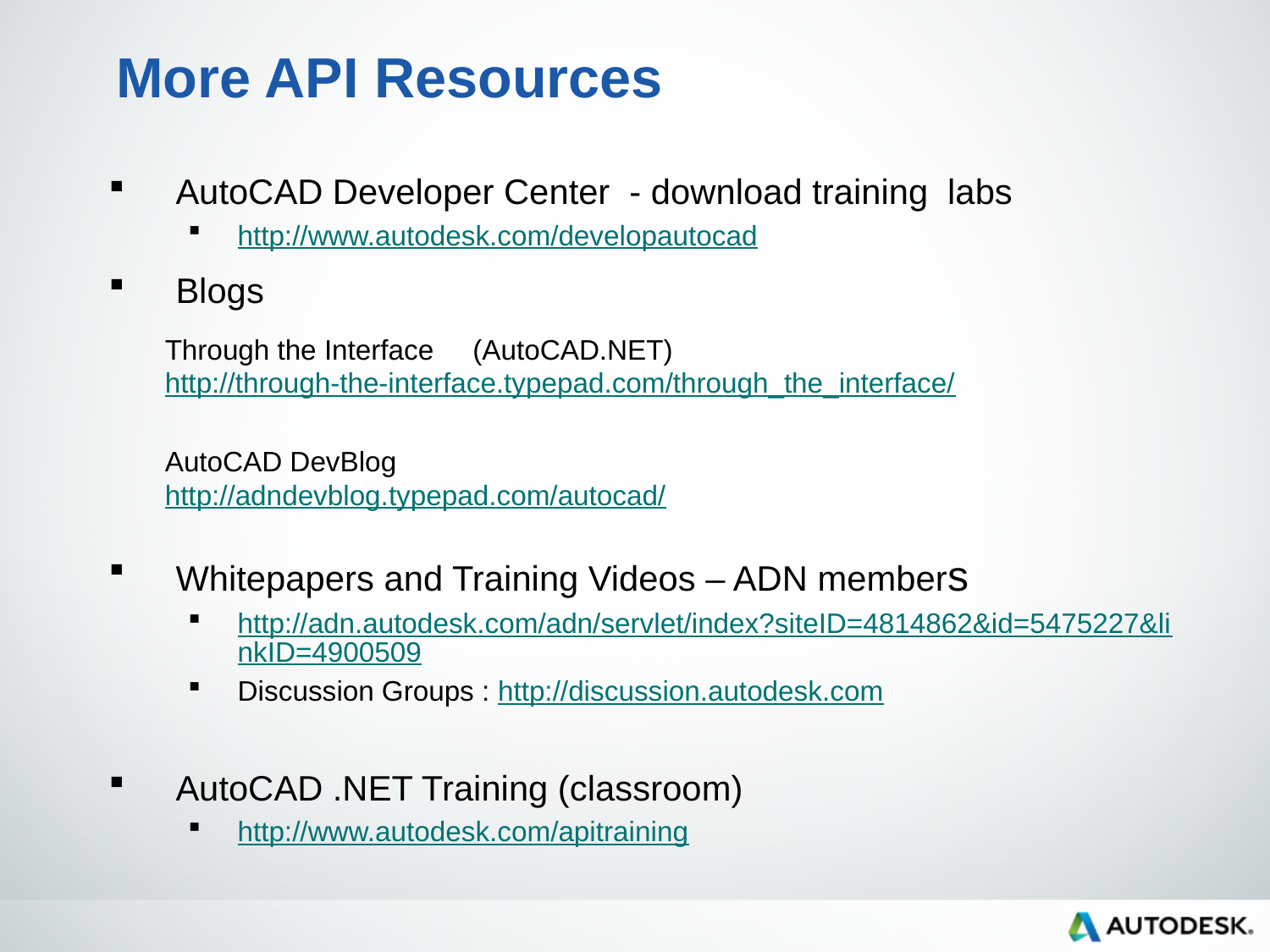

More API Resources
AutoCAD Developer Center  - download training  labs
http://www.autodesk.com/developautocad

Blogs
Through the Interface     (AutoCAD.NET)
http://through-the-interface.typepad.com/through_the_interface/

AutoCAD DevBlog
http://adndevblog.typepad.com/autocad/

Whitepapers and Training Videos – ADN members
http://adn.autodesk.com/adn/servlet/index?siteID=4814862&id=5475227&linkID=4900509
Discussion Groups : http://discussion.autodesk.com

AutoCAD .NET Training (classroom)
http://www.autodesk.com/apitraining